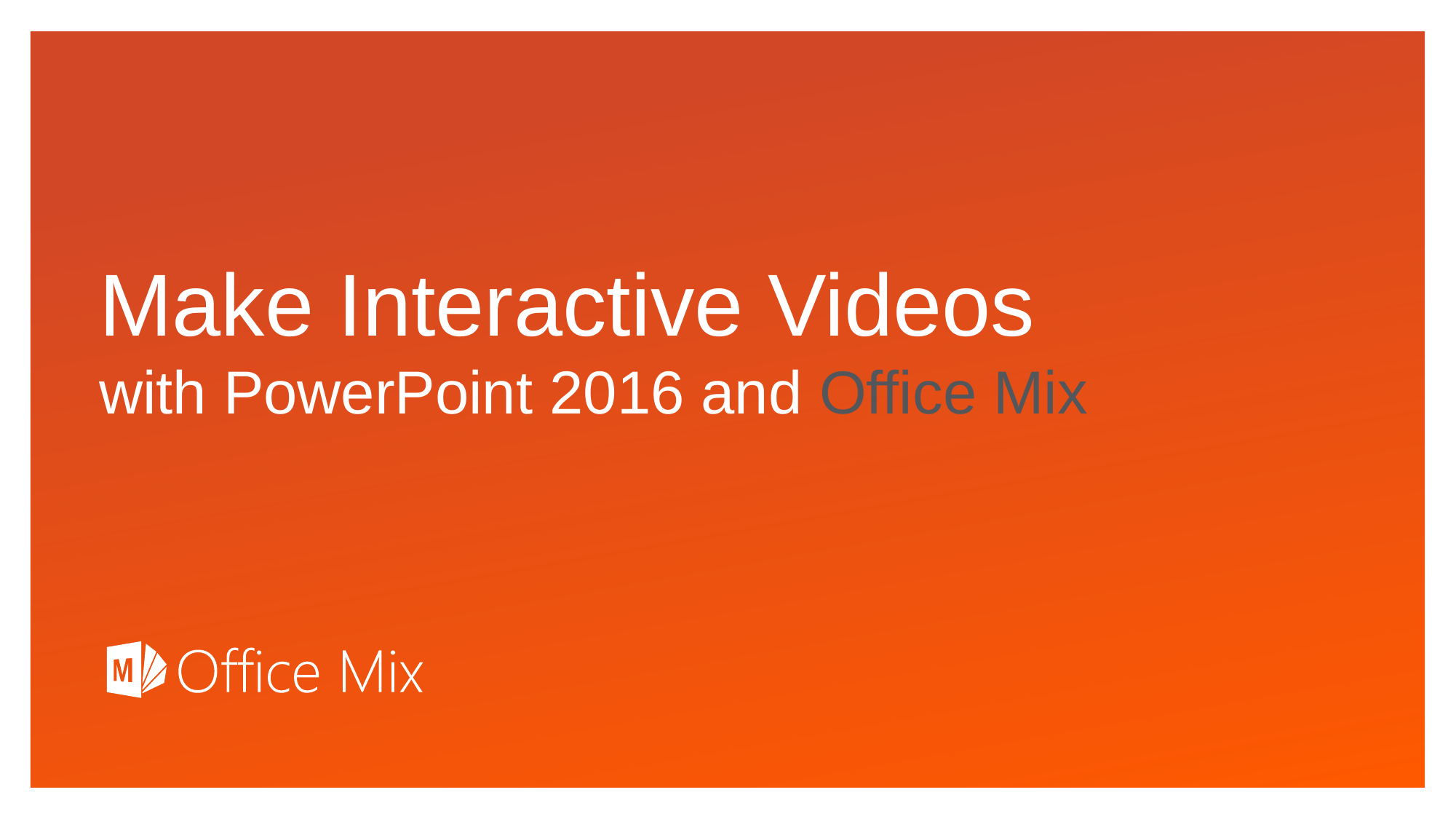

# Make Interactive Videos with PowerPoint 2016 and Office Mix